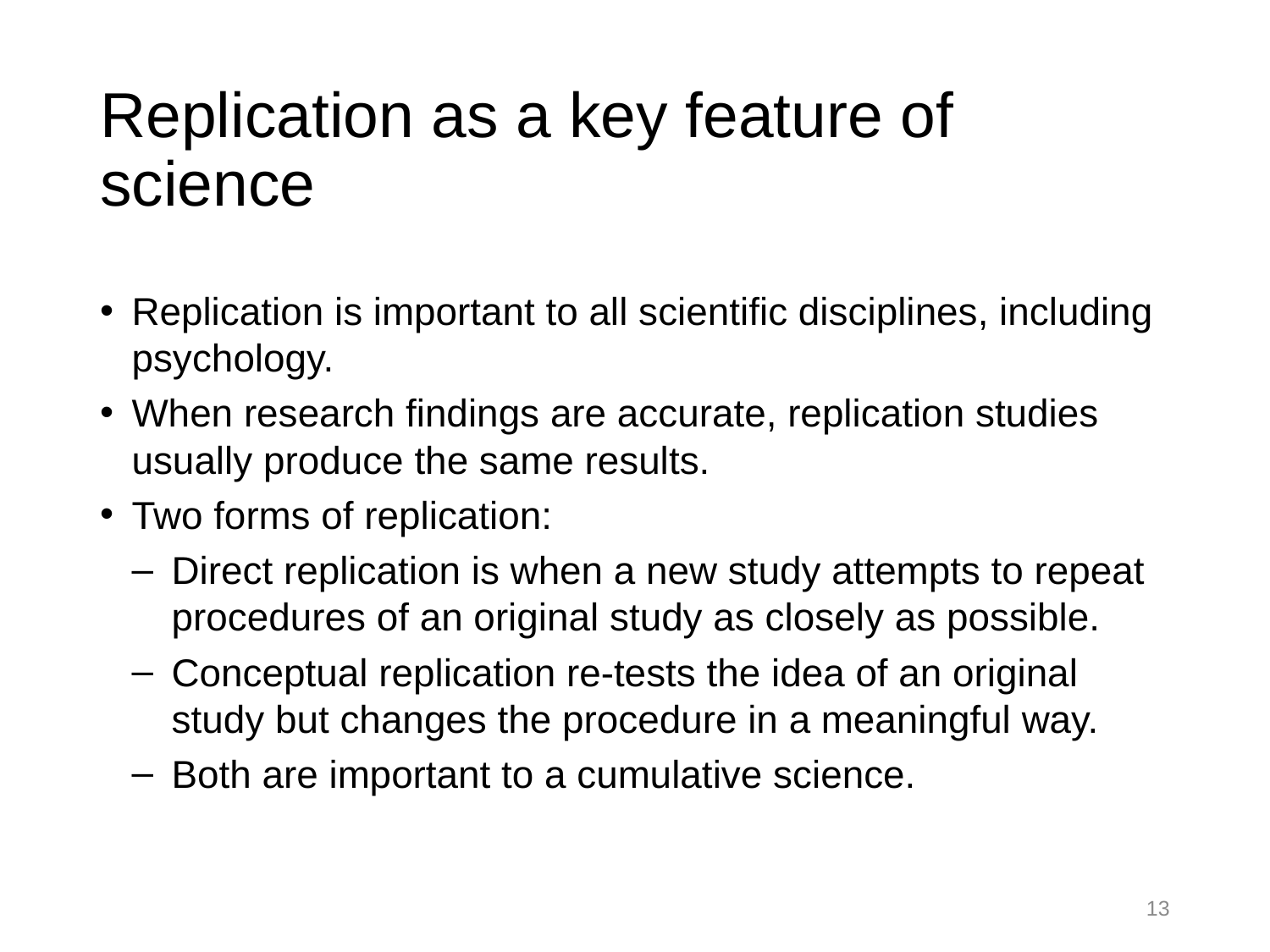

# Replication as a key feature of science
Replication is important to all scientific disciplines, including psychology.
When research findings are accurate, replication studies usually produce the same results.
Two forms of replication:
Direct replication is when a new study attempts to repeat procedures of an original study as closely as possible.
Conceptual replication re-tests the idea of an original study but changes the procedure in a meaningful way.
Both are important to a cumulative science.
13